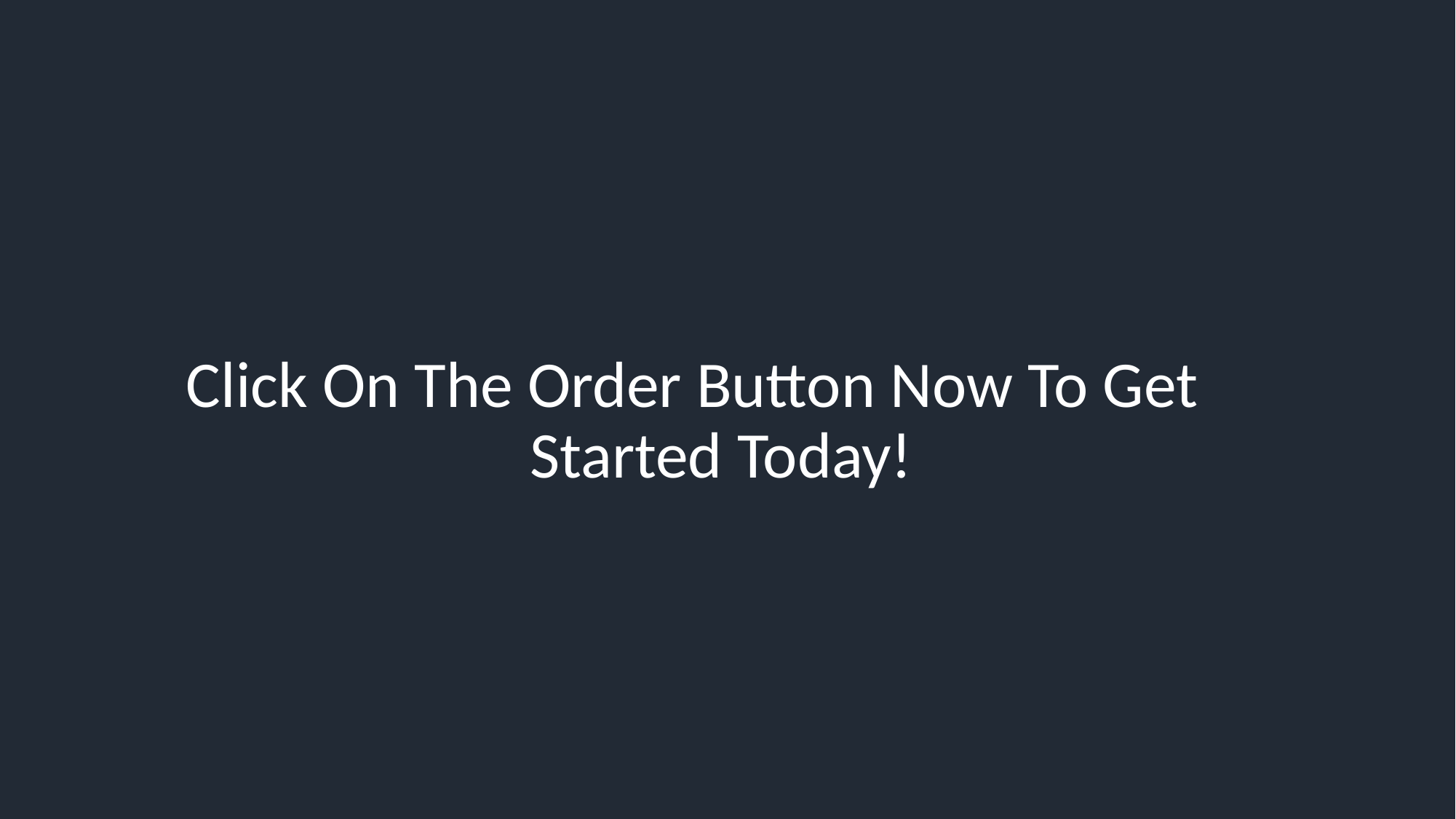

Click On The Order Button Now To Get     Started Today!